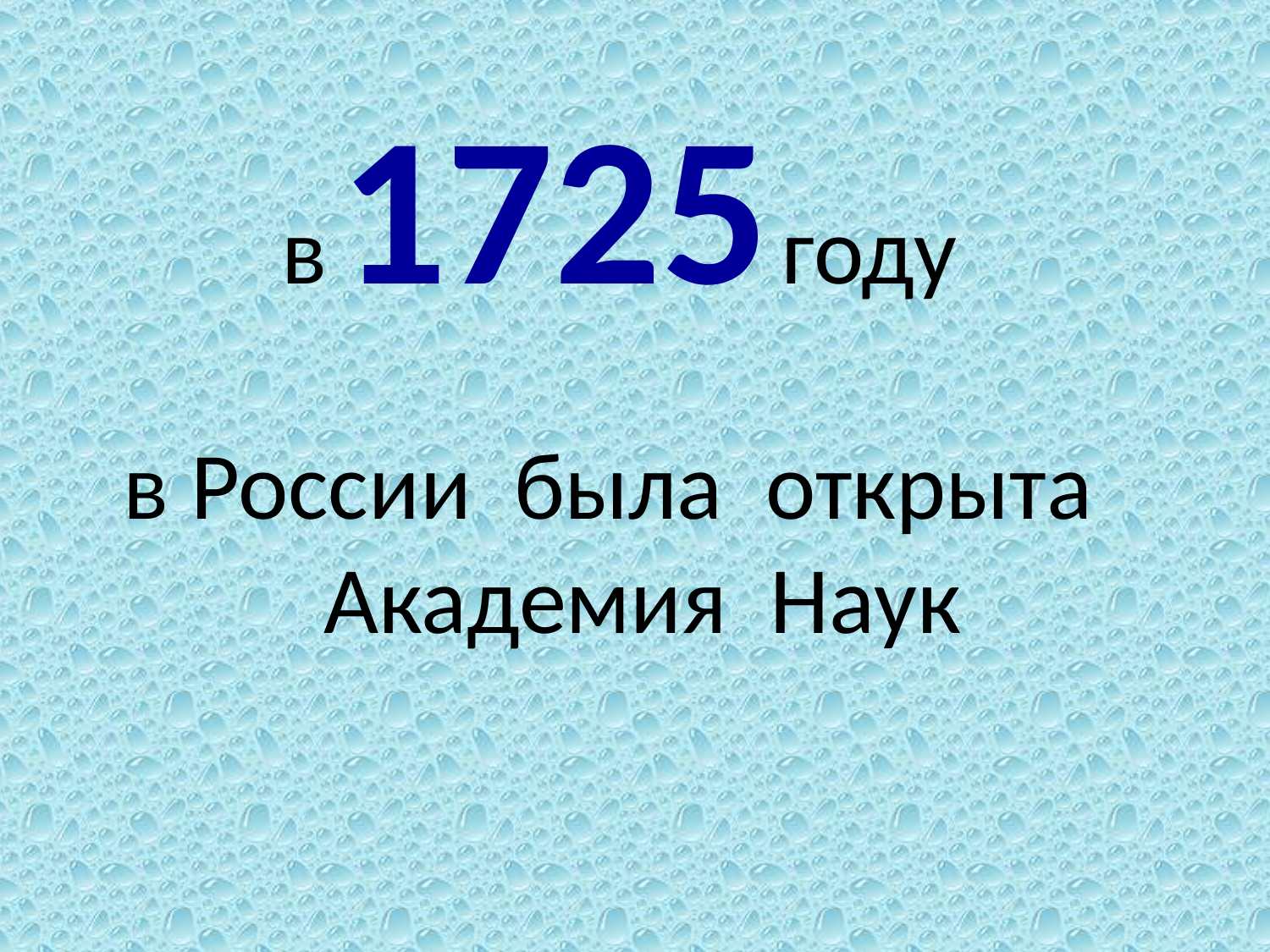

в 1725 году

в России  была  открыта  Академия  Наук